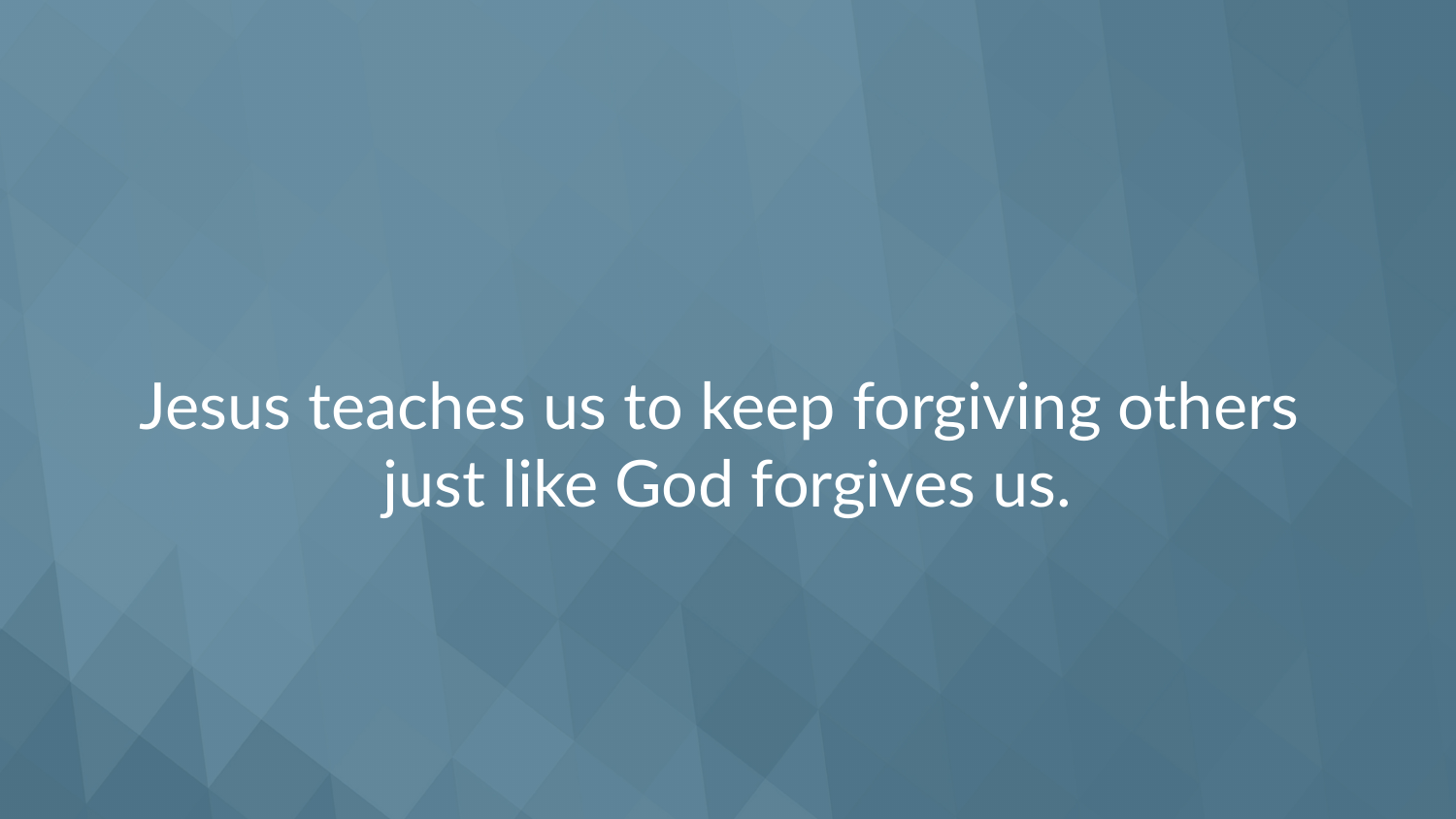

Jesus teaches us to keep forgiving others
just like God forgives us.